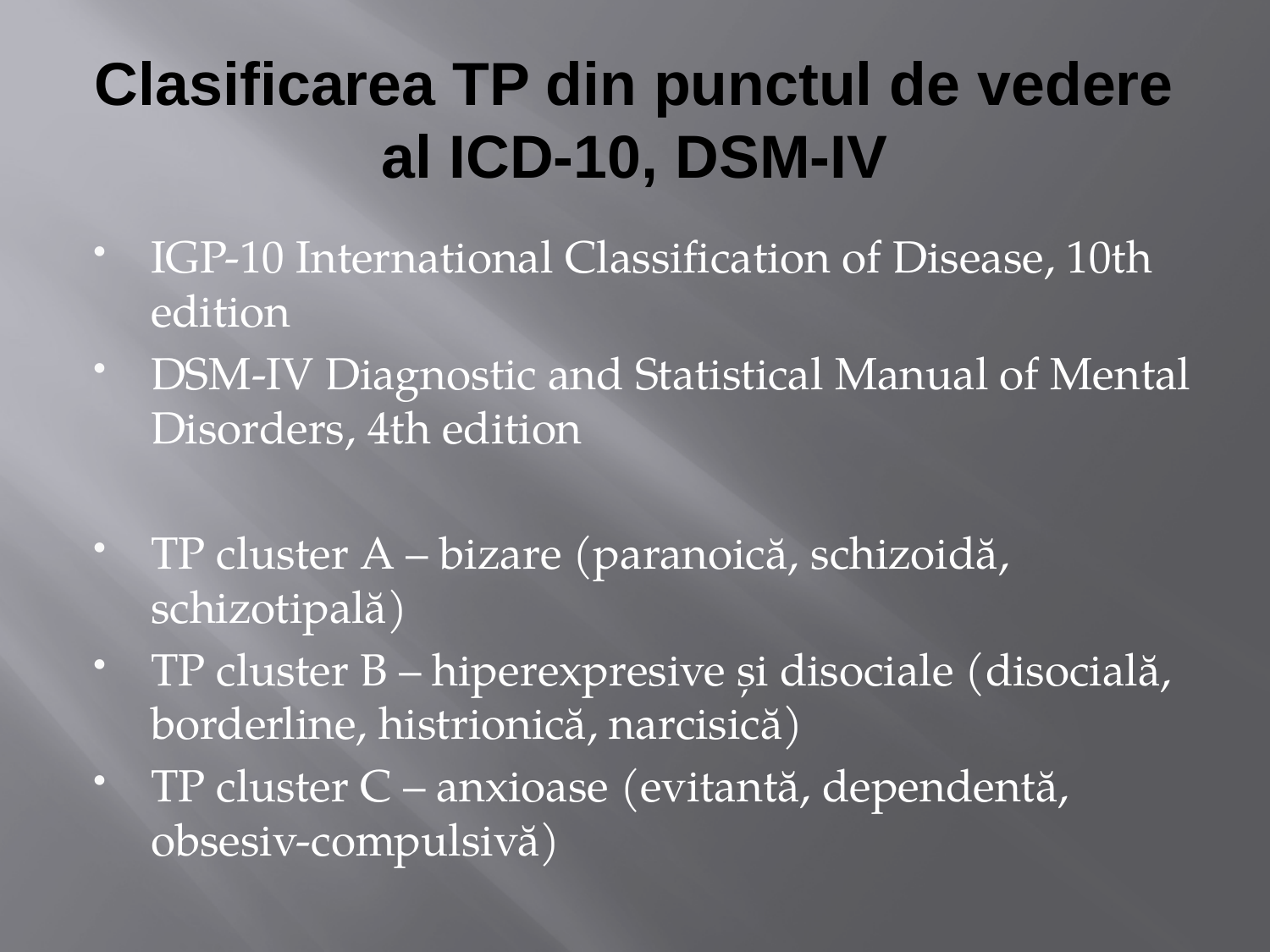

# Clasificarea TP din punctul de vedere al ICD-10, DSM-IV
IGP-10 International Classification of Disease, 10th edition
DSM-IV Diagnostic and Statistical Manual of Mental Disorders, 4th edition

TP cluster A – bizare (paranoică, schizoidă, schizotipală)
TP cluster B – hiperexpresive şi disociale (disocială, borderline, histrionică, narcisică)
TP cluster C – anxioase (evitantă, dependentă, obsesiv-compulsivă)